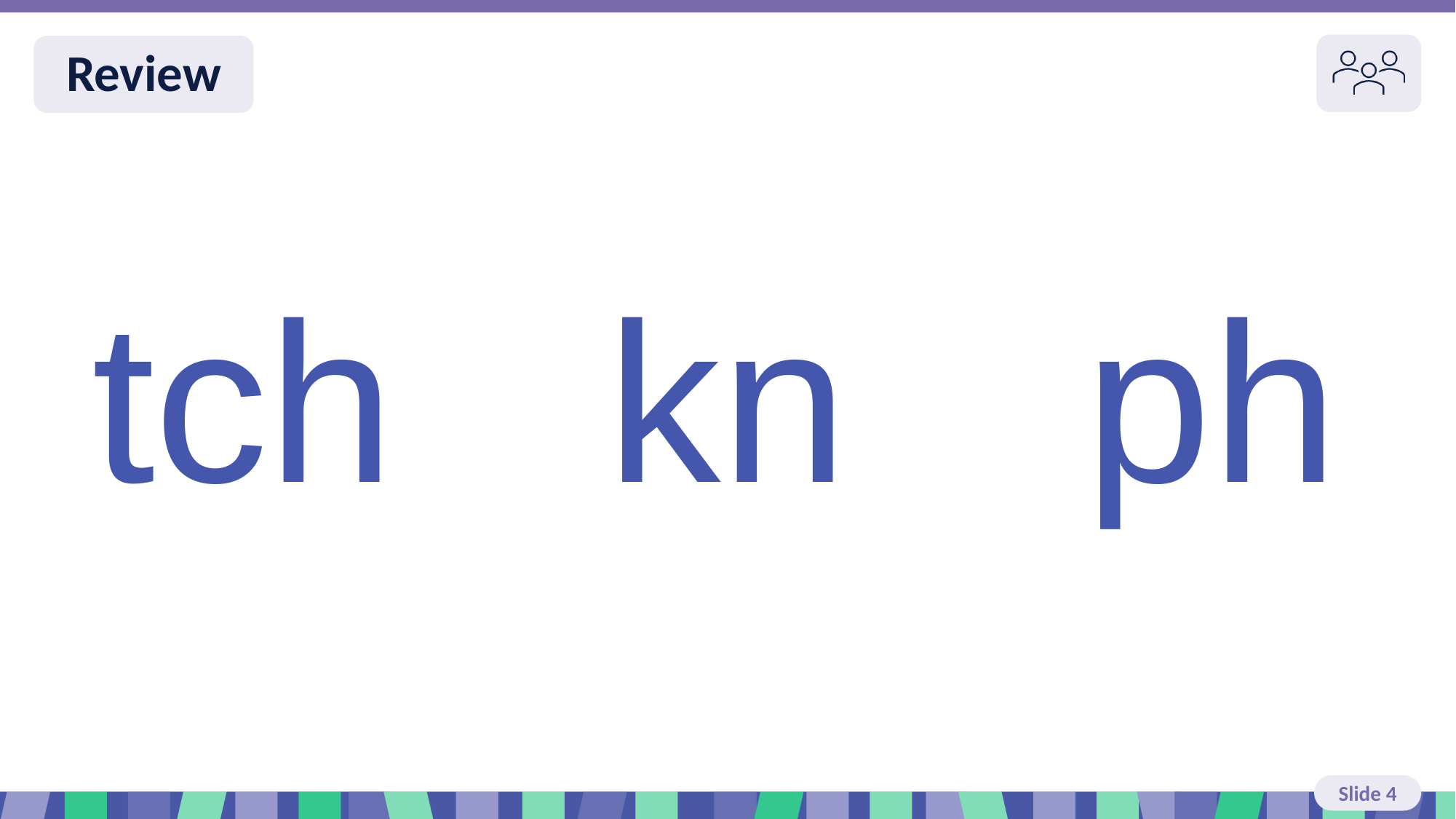

# Slide 4 Review You do
tch
ph
kn